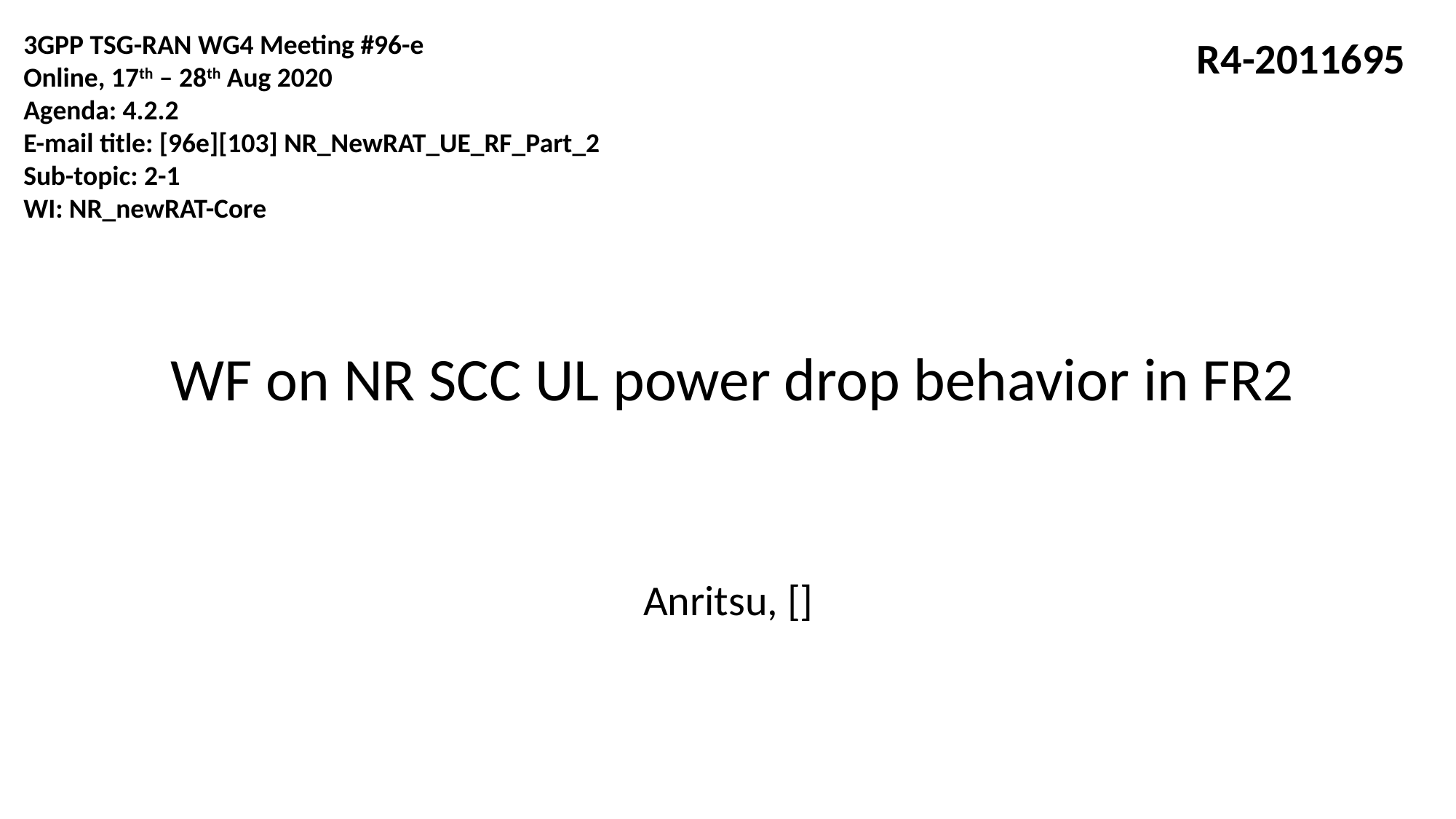

3GPP TSG-RAN WG4 Meeting #96-e
Online, 17th – 28th Aug 2020
Agenda: 4.2.2
E-mail title: [96e][103] NR_NewRAT_UE_RF_Part_2
Sub-topic: 2-1
WI: NR_newRAT-Core
R4-2011695
# WF on NR SCC UL power drop behavior in FR2
Anritsu, []